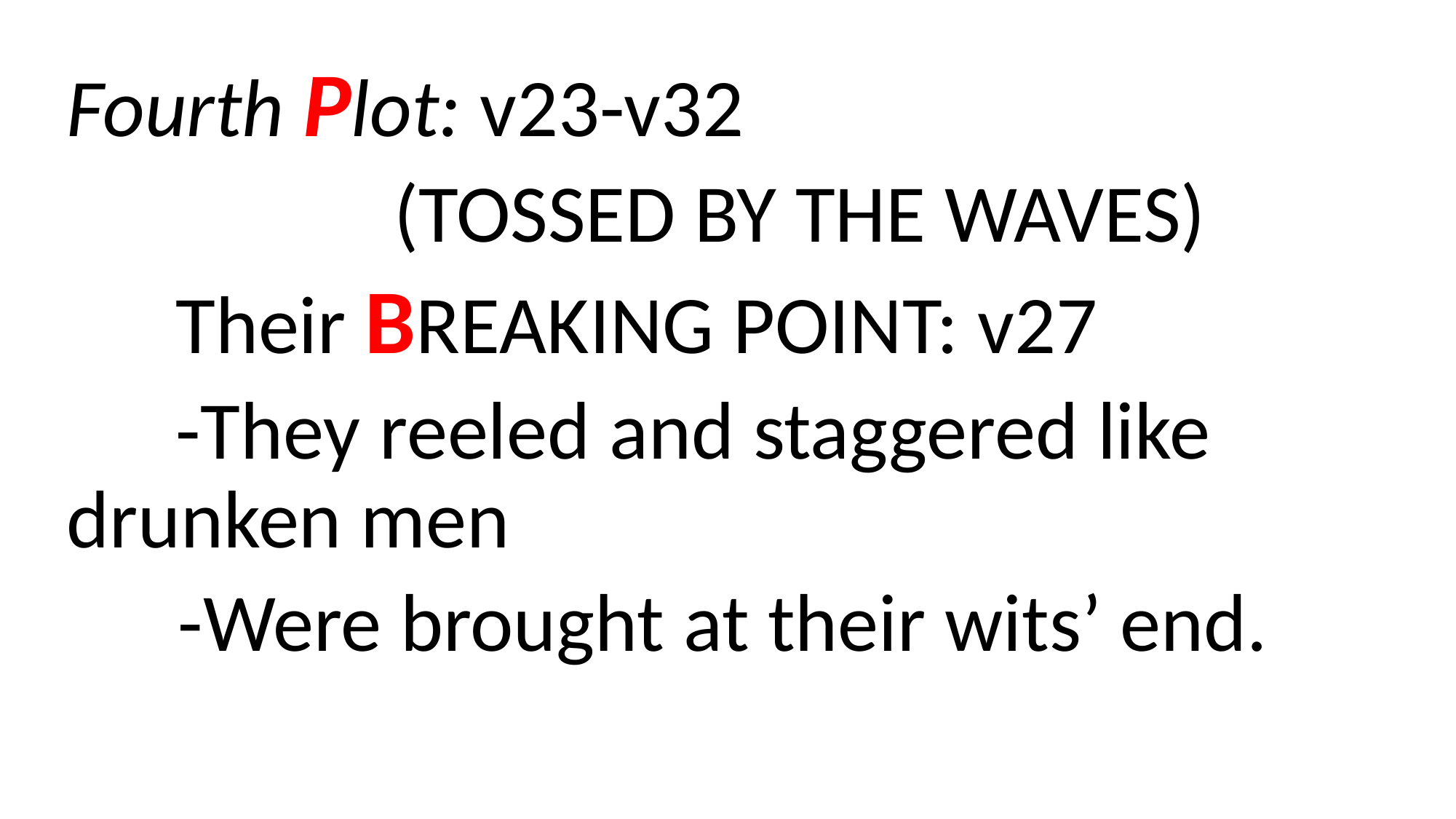

Fourth Plot: v23-v32
			(TOSSED BY THE WAVES)
	Their BREAKING POINT: v27
	-They reeled and staggered like 	drunken men
      -Were brought at their wits’ end.